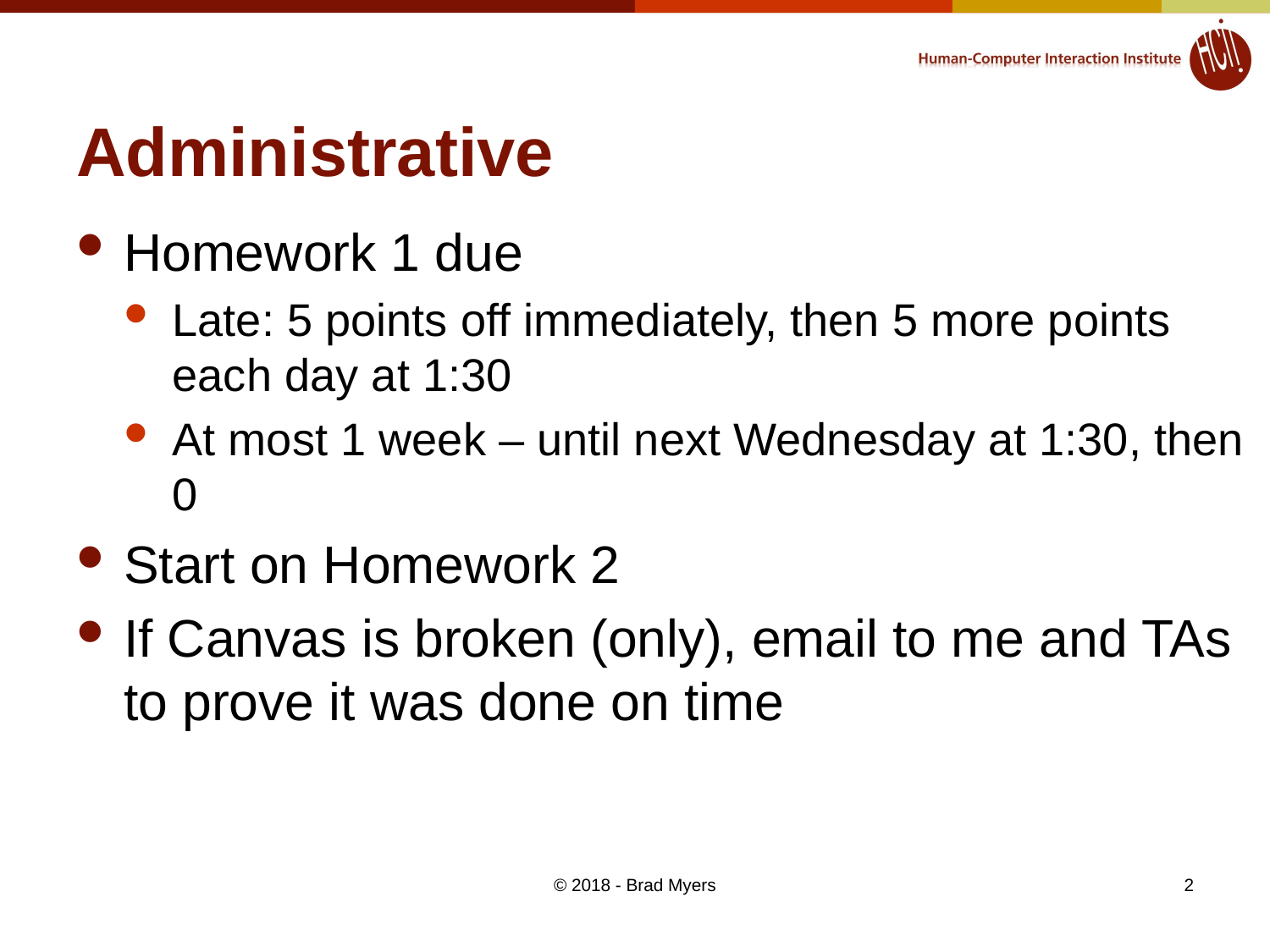

# Administrative
Homework 1 due
Late: 5 points off immediately, then 5 more points each day at 1:30
At most 1 week – until next Wednesday at 1:30, then 0
Start on Homework 2
If Canvas is broken (only), email to me and TAs to prove it was done on time
© 2018 - Brad Myers
2